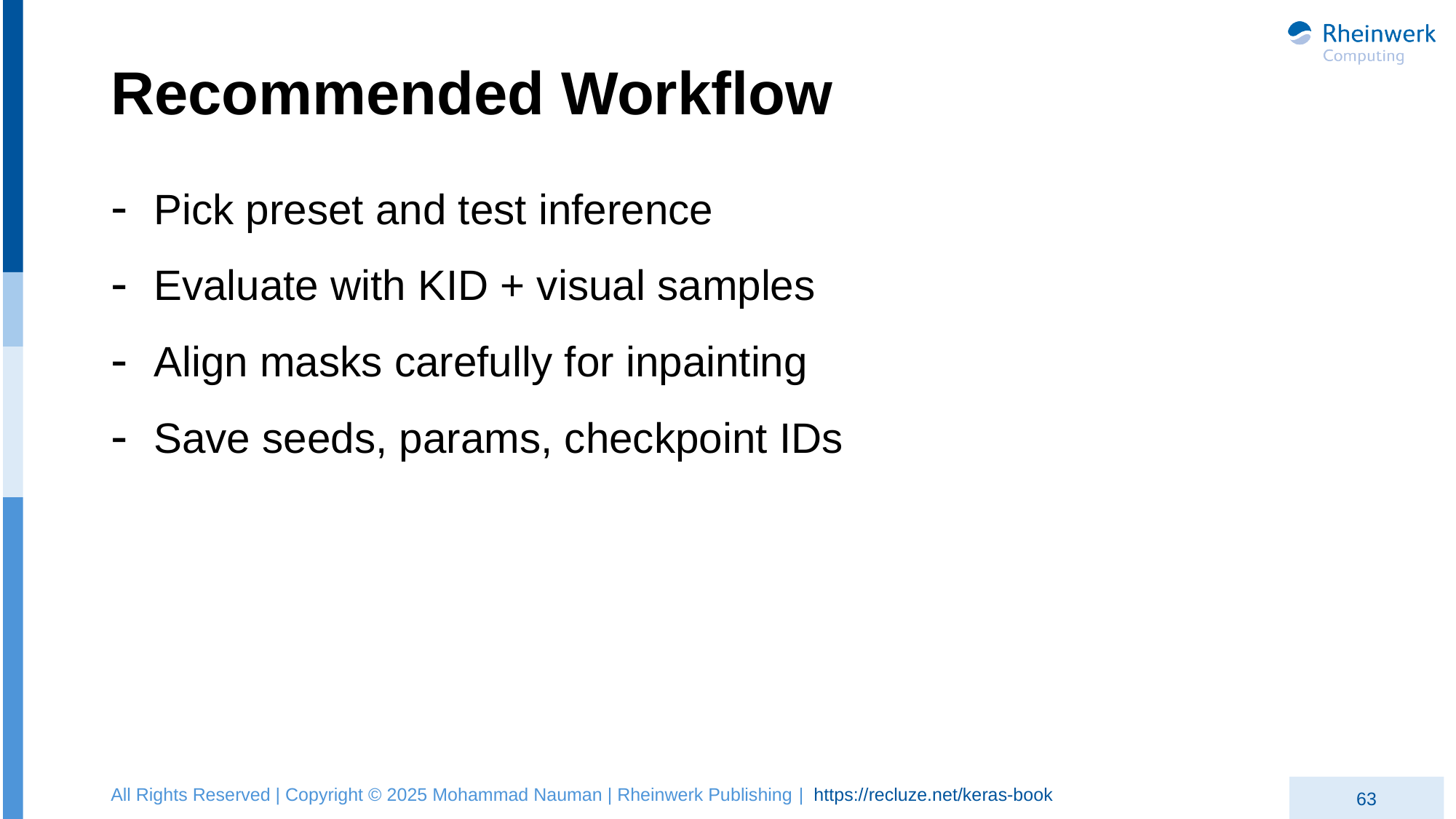

# Recommended Workflow
Pick preset and test inference
Evaluate with KID + visual samples
Align masks carefully for inpainting
Save seeds, params, checkpoint IDs